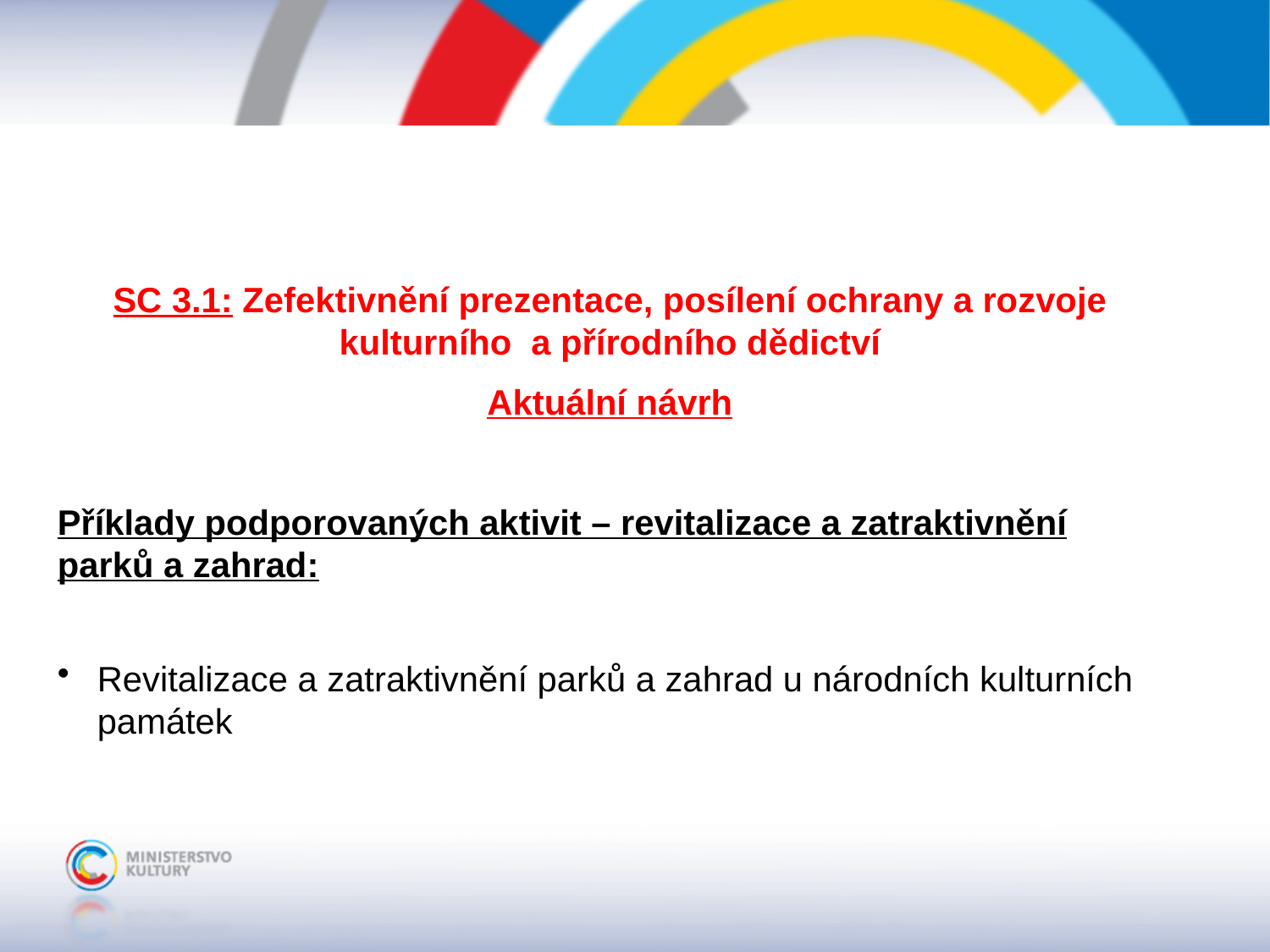

SC 3.1: Zefektivnění prezentace, posílení ochrany a rozvoje kulturního  a přírodního dědictví
Aktuální návrh

Příklady podporovaných aktivit – revitalizace a zatraktivnění parků a zahrad:

Revitalizace a zatraktivnění parků a zahrad u národních kulturních památek